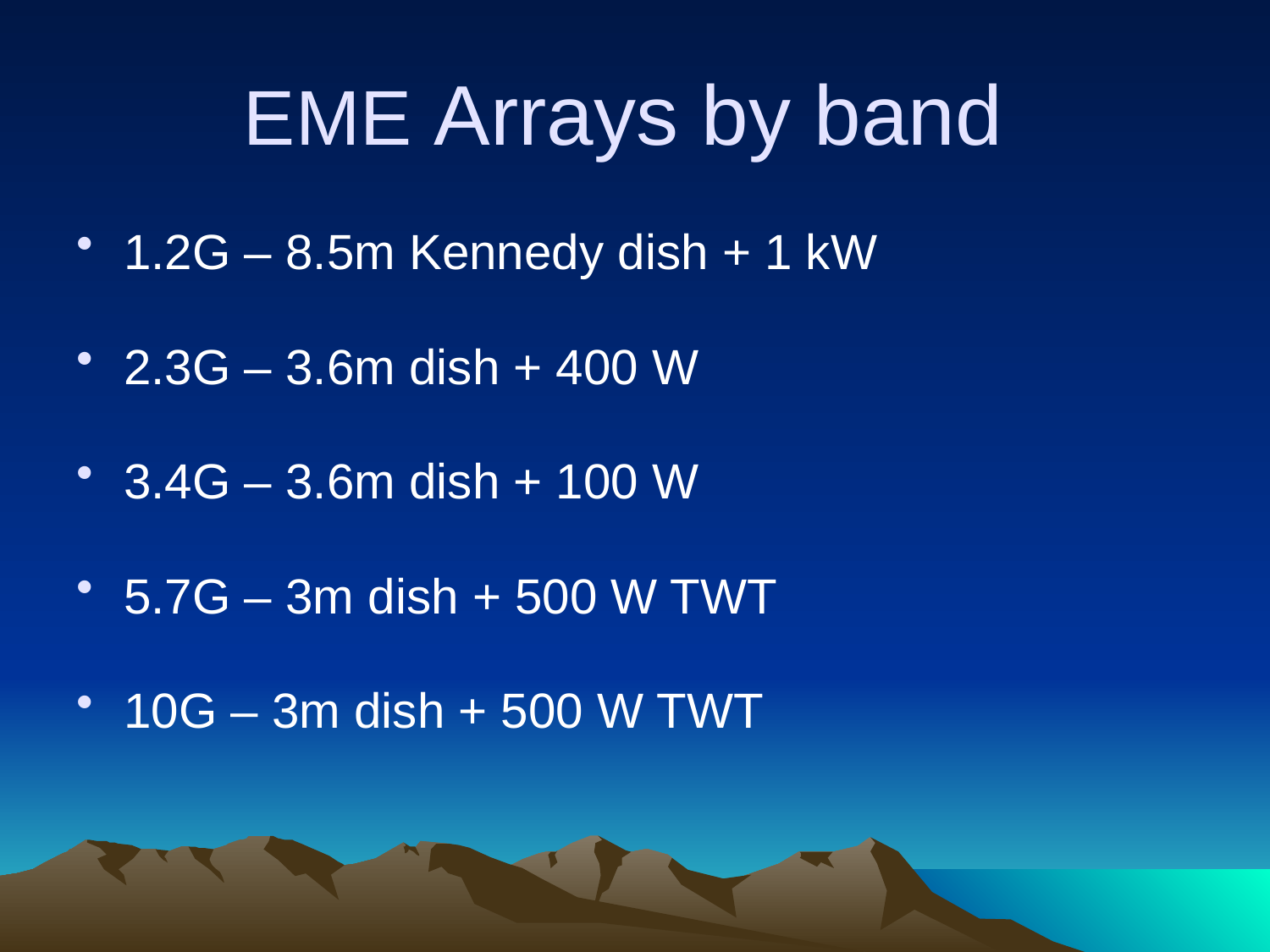

# EME Arrays by band

1.2G – 8.5m Kennedy dish + 1 kW

2.3G – 3.6m dish + 400 W

3.4G – 3.6m dish + 100 W

5.7G – 3m dish + 500 W TWT

10G – 3m dish + 500 W TWT